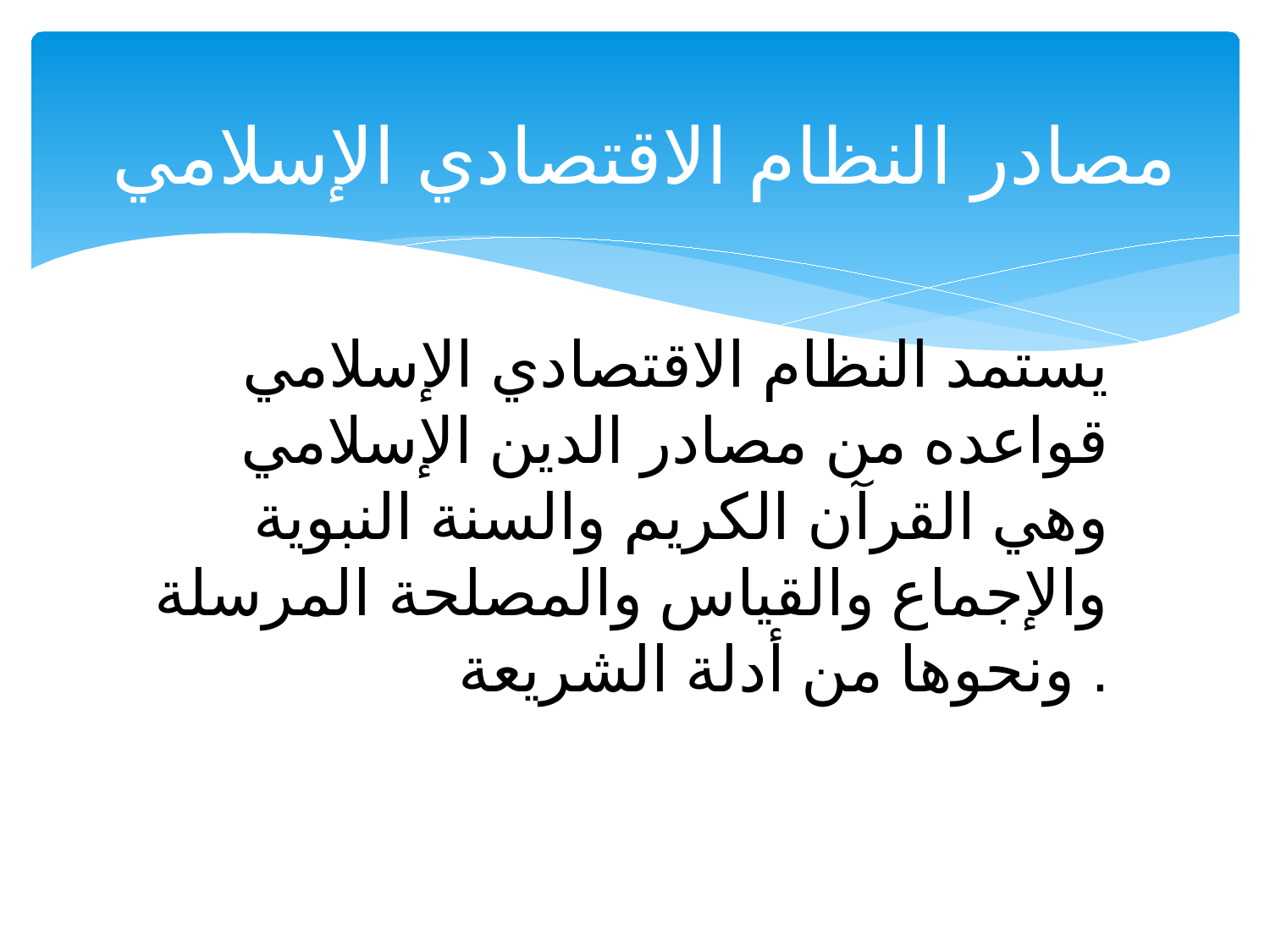

# مصادر النظام الاقتصادي الإسلامي
يستمد النظام الاقتصادي الإسلامي قواعده من مصادر الدين الإسلامي وهي القرآن الكريم والسنة النبوية والإجماع والقياس والمصلحة المرسلة ونحوها من أدلة الشريعة .